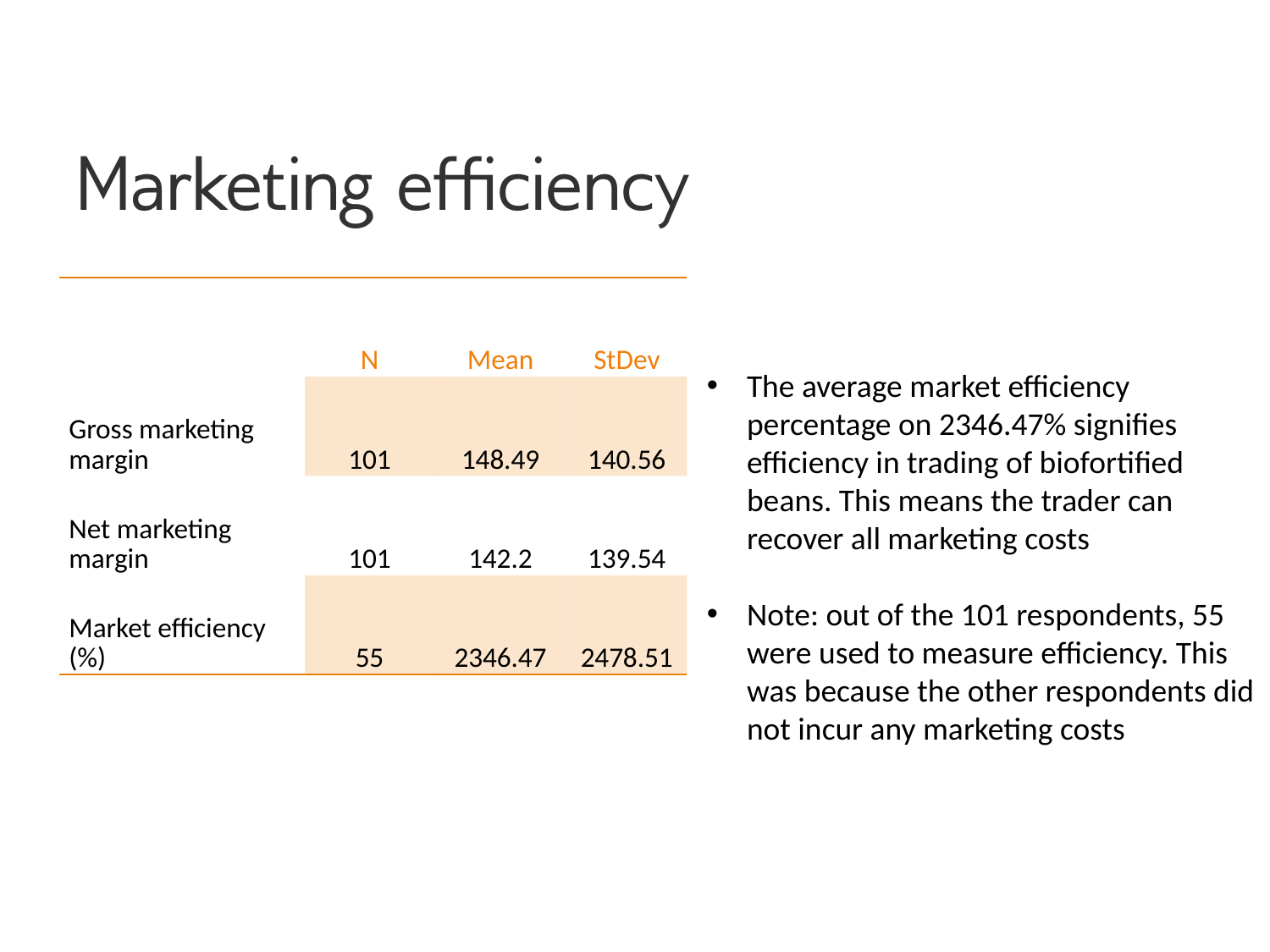

# Marketing efficiency
|  | N | Mean | StDev |
| --- | --- | --- | --- |
| Gross marketing margin | 101 | 148.49 | 140.56 |
| Net marketing margin | 101 | 142.2 | 139.54 |
| Market efficiency (%) | 55 | 2346.47 | 2478.51 |
The average market efficiency percentage on 2346.47% signifies efficiency in trading of biofortified beans. This means the trader can recover all marketing costs

Note: out of the 101 respondents, 55 were used to measure efficiency. This was because the other respondents did not incur any marketing costs